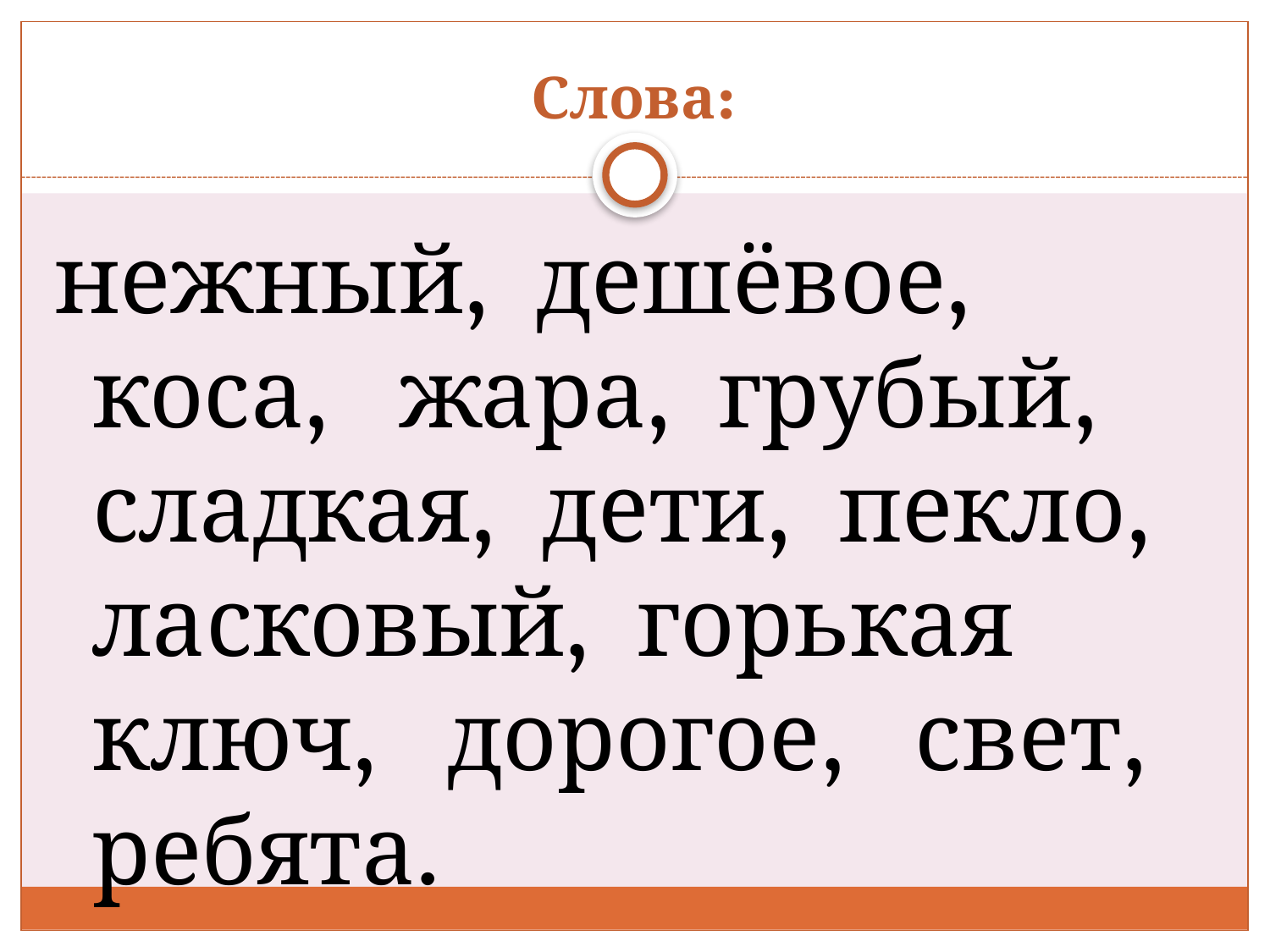

# Слова:
нежный,  дешёвое,  коса,   жара,  грубый,  сладкая,  дети,  пекло,  ласковый,  горькая  ключ,   дорогое,   свет,  ребята.